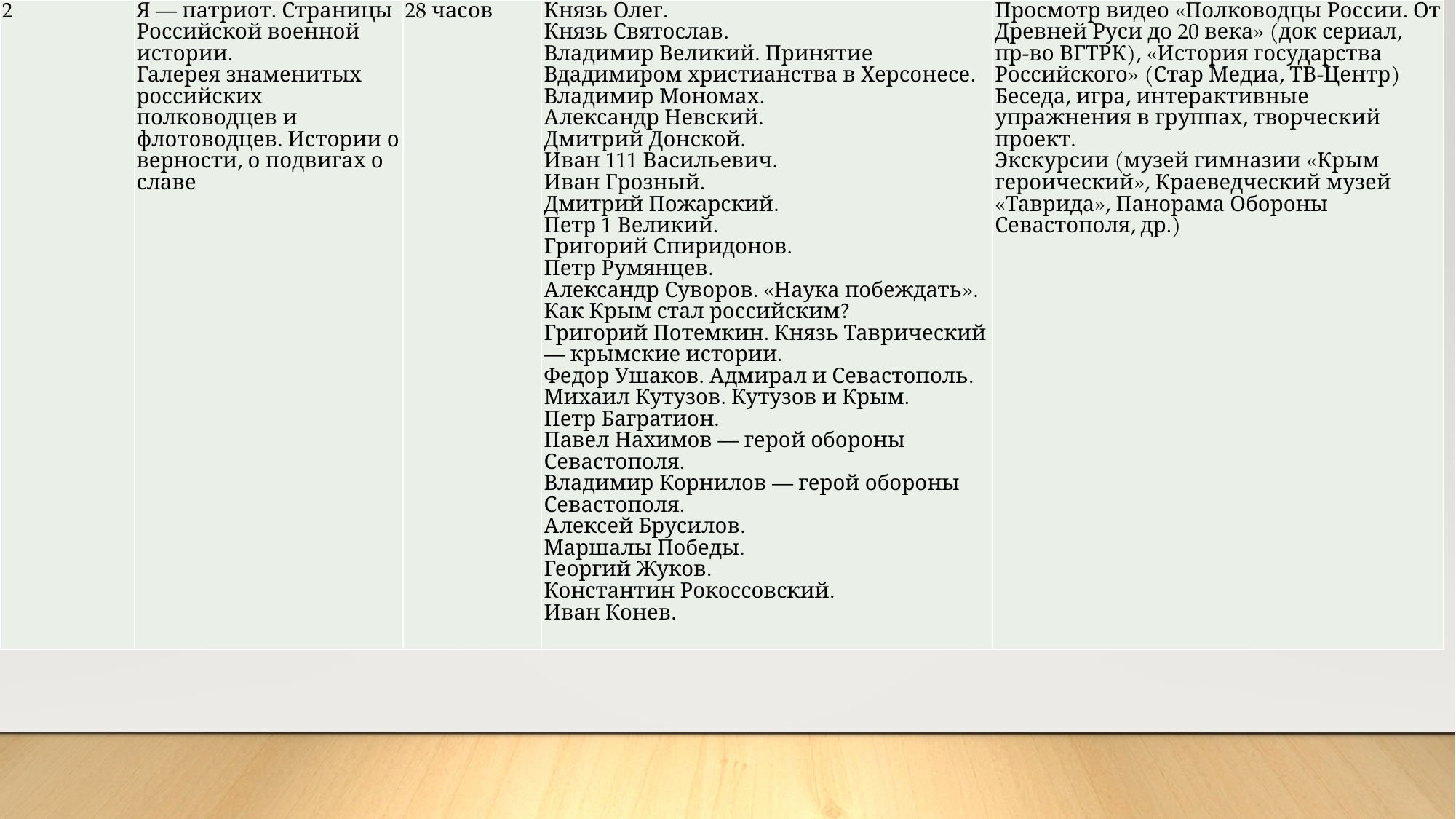

| 2 | Я — патриот. Страницы Российской военной истории. Галерея знаменитых российских полководцев и флотоводцев. Истории о верности, о подвигах о славе | 28 часов | Князь Олег. Князь Святослав. Владимир Великий. Принятие Вдадимиром христианства в Херсонесе. Владимир Мономах. Александр Невский. Дмитрий Донской. Иван 111 Васильевич. Иван Грозный. Дмитрий Пожарский. Петр 1 Великий. Григорий Спиридонов. Петр Румянцев. Александр Суворов. «Наука побеждать». Как Крым стал российским? Григорий Потемкин. Князь Таврический — крымские истории. Федор Ушаков. Адмирал и Севастополь. Михаил Кутузов. Кутузов и Крым. Петр Багратион. Павел Нахимов — герой обороны Севастополя. Владимир Корнилов — герой обороны Севастополя. Алексей Брусилов. Маршалы Победы. Георгий Жуков. Константин Рокоссовский. Иван Конев. | Просмотр видео «Полководцы России. От Древней Руси до 20 века» (док сериал, пр-во ВГТРК), «История государства Российского» (Стар Медиа, ТВ-Центр) Беседа, игра, интерактивные упражнения в группах, творческий проект. Экскурсии (музей гимназии «Крым героический», Краеведческий музей «Таврида», Панорама Обороны Севастополя, др.) |
| --- | --- | --- | --- | --- |
#